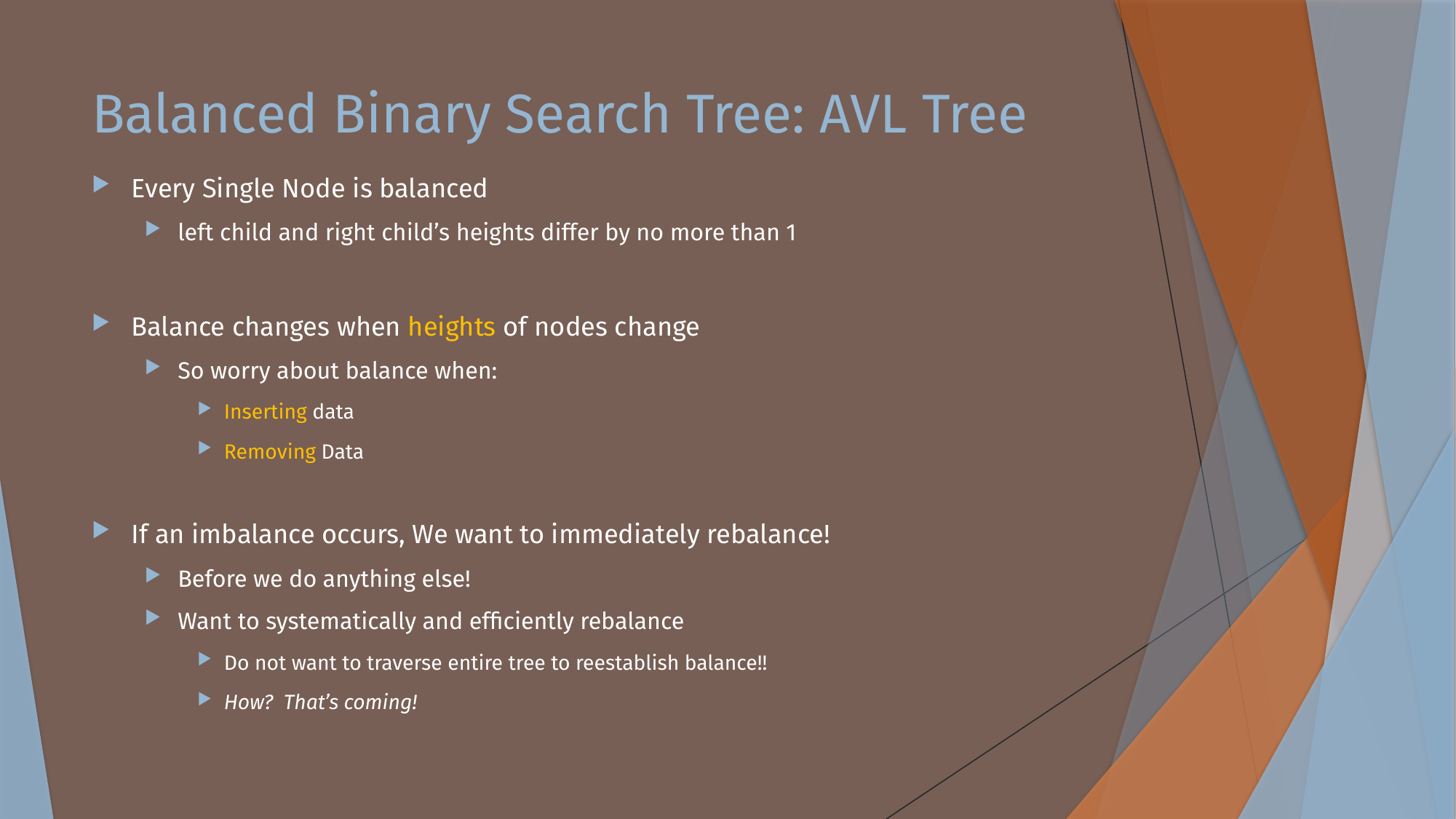

# Balanced Binary Search Tree: AVL Tree
Every Single Node is balanced
left child and right child’s heights differ by no more than 1

Balance changes when heights of nodes change
So worry about balance when:
Inserting data
Removing Data

If an imbalance occurs, We want to immediately rebalance!
Before we do anything else!
Want to systematically and efficiently rebalance
Do not want to traverse entire tree to reestablish balance!!
How?  That’s coming!